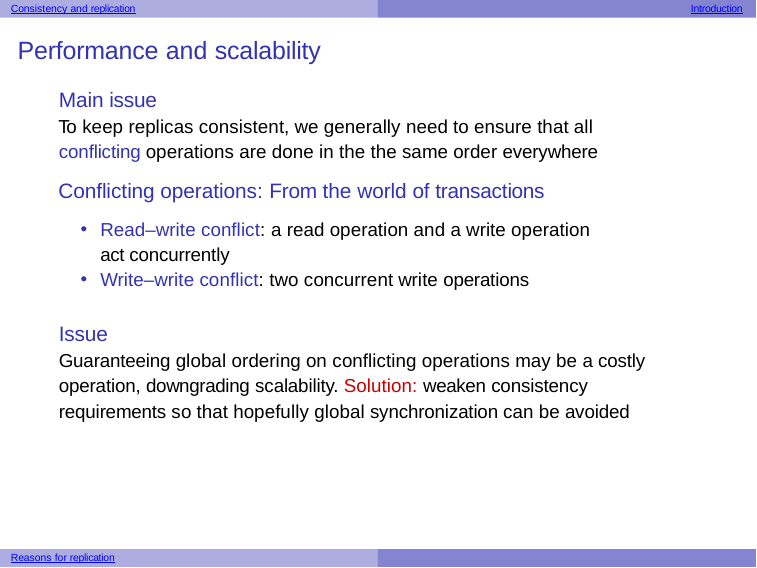

Consistency and replication
Introduction
Performance and scalability
Main issue
To keep replicas consistent, we generally need to ensure that all conflicting operations are done in the the same order everywhere
Conflicting operations: From the world of transactions
Read–write conflict: a read operation and a write operation act concurrently
Write–write conflict: two concurrent write operations

Issue
Guaranteeing global ordering on conflicting operations may be a costly operation, downgrading scalability. Solution: weaken consistency requirements so that hopefully global synchronization can be avoided

Reasons for replication